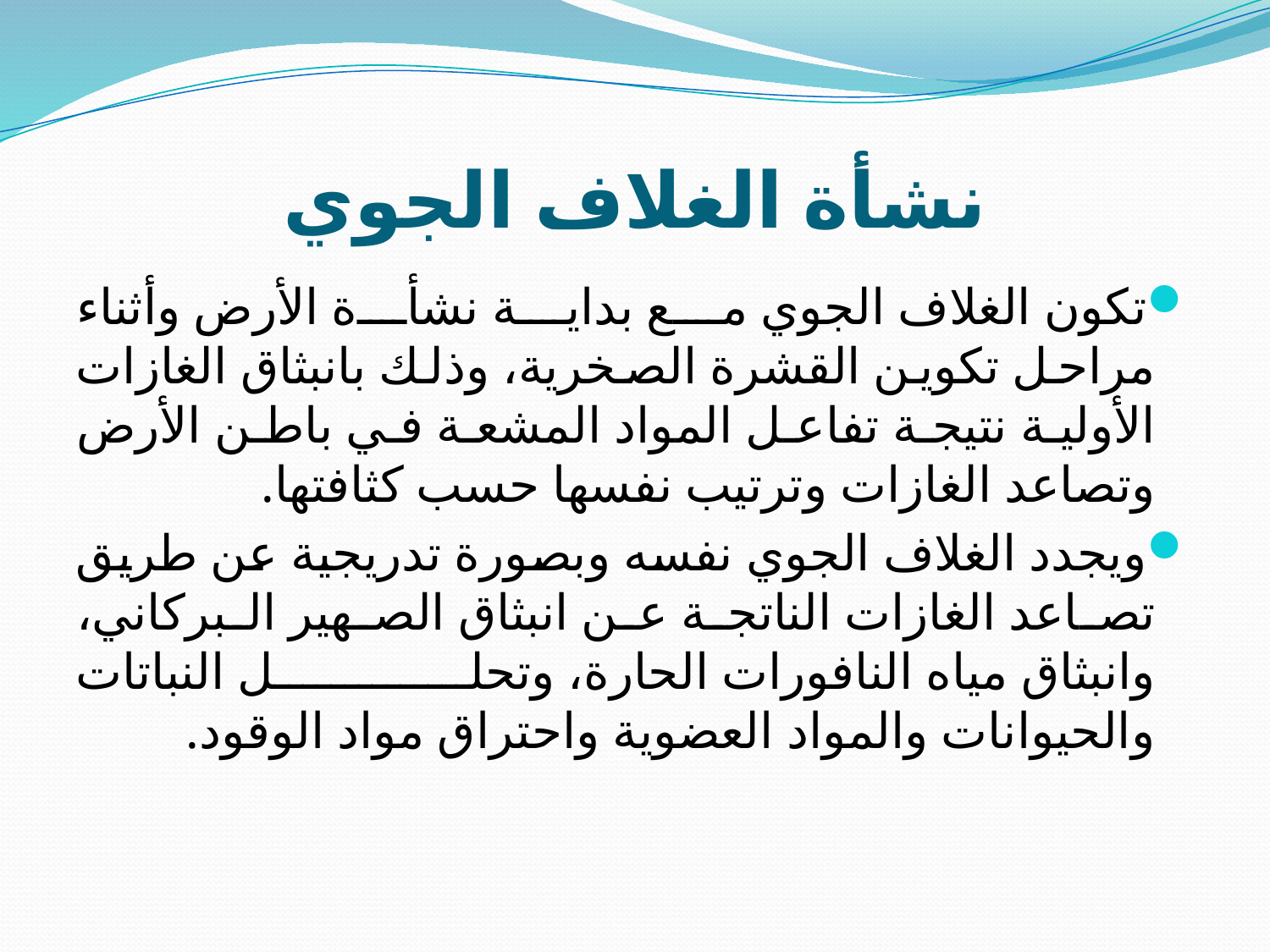

# نشأة الغلاف الجوي
تكون الغلاف الجوي مع بداية نشأة الأرض وأثناء مراحل تكوين القشرة الصخرية، وذلك بانبثاق الغازات الأولية نتيجة تفاعل المواد المشعة في باطن الأرض وتصاعد الغازات وترتيب نفسها حسب كثافتها.
ويجدد الغلاف الجوي نفسه وبصورة تدريجية عن طريق تصاعد الغازات الناتجة عن انبثاق الصهير البركاني، وانبثاق مياه النافورات الحارة، وتحلل النباتات والحيوانات والمواد العضوية واحتراق مواد الوقود.